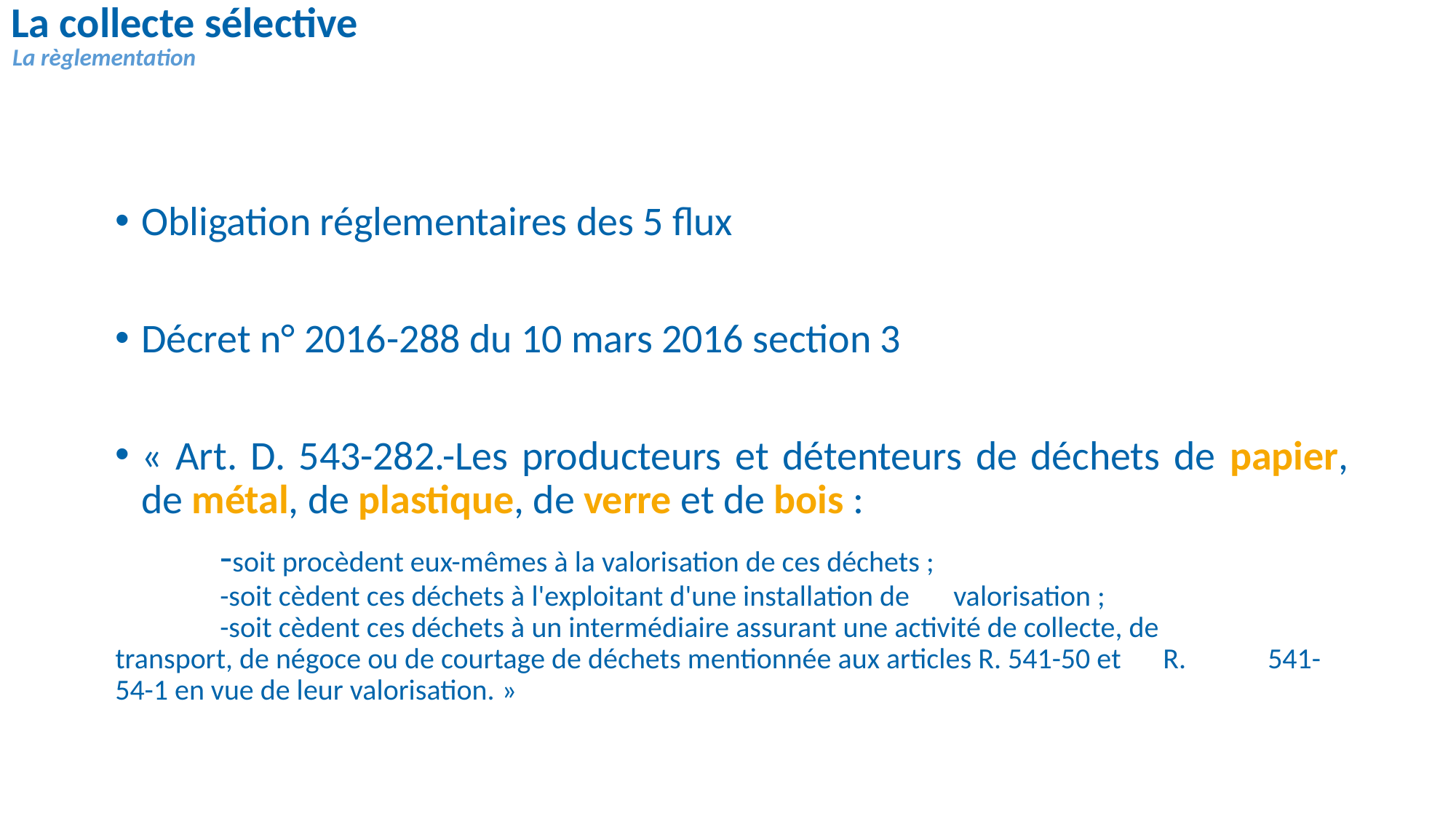

La collecte sélective
La règlementation
Obligation réglementaires des 5 flux

Décret n° 2016-288 du 10 mars 2016 section 3

« Art. D. 543-282.-Les producteurs et détenteurs de déchets de papier, de métal, de plastique, de verre et de bois :
	-soit procèdent eux-mêmes à la valorisation de ces déchets ; 
	-soit cèdent ces déchets à l'exploitant d'une installation de 	valorisation ; 
	-soit cèdent ces déchets à un intermédiaire assurant une activité de collecte, de 	transport, de négoce ou de courtage de déchets mentionnée aux articles R. 541-50 et 	R. 	541-54-1 en vue de leur valorisation. »